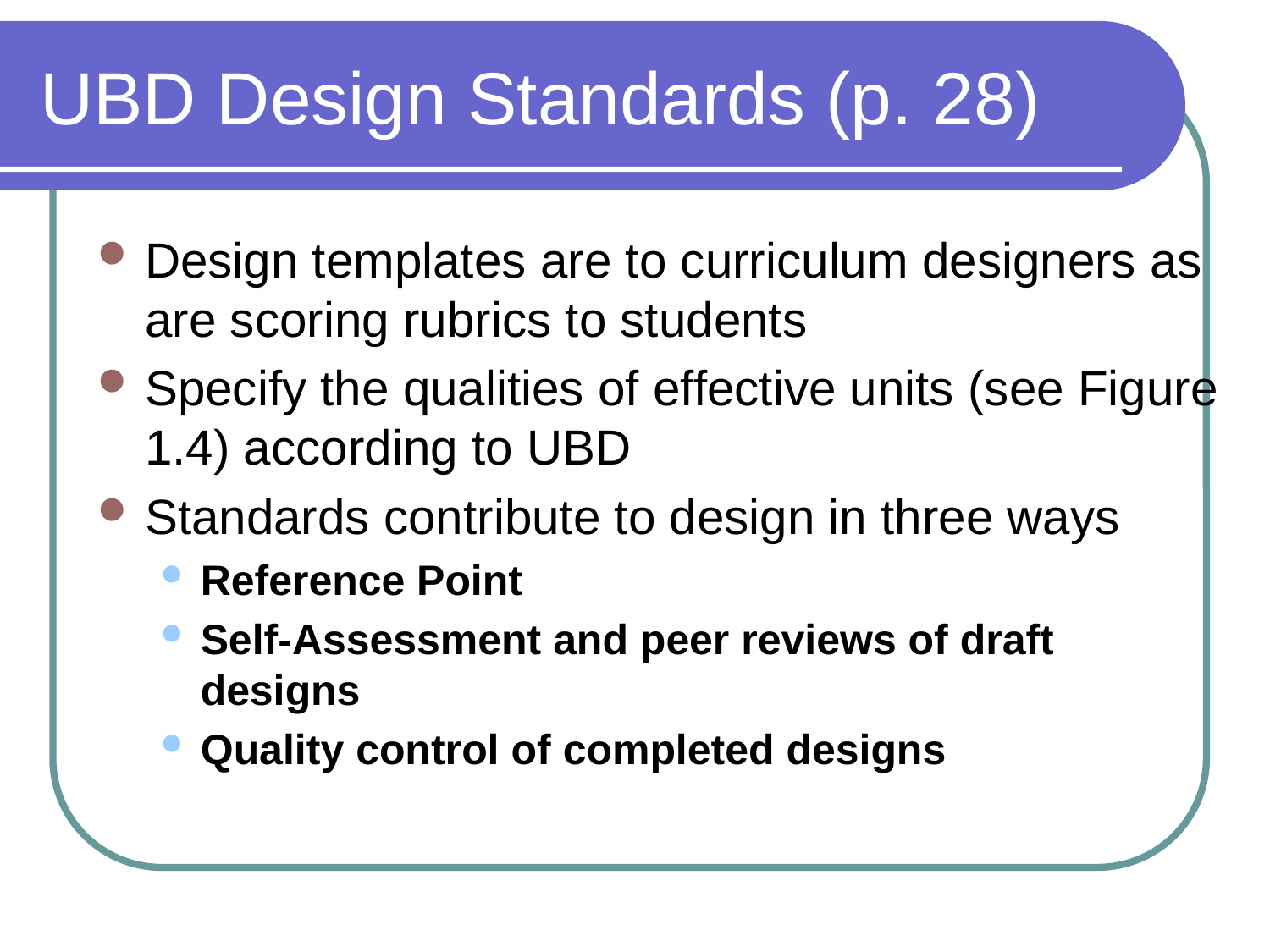

# UBD Design Standards (p. 28)
Design templates are to curriculum designers as are scoring rubrics to students
Specify the qualities of effective units (see Figure 1.4) according to UBD
Standards contribute to design in three ways
Reference Point
Self-Assessment and peer reviews of draft designs
Quality control of completed designs